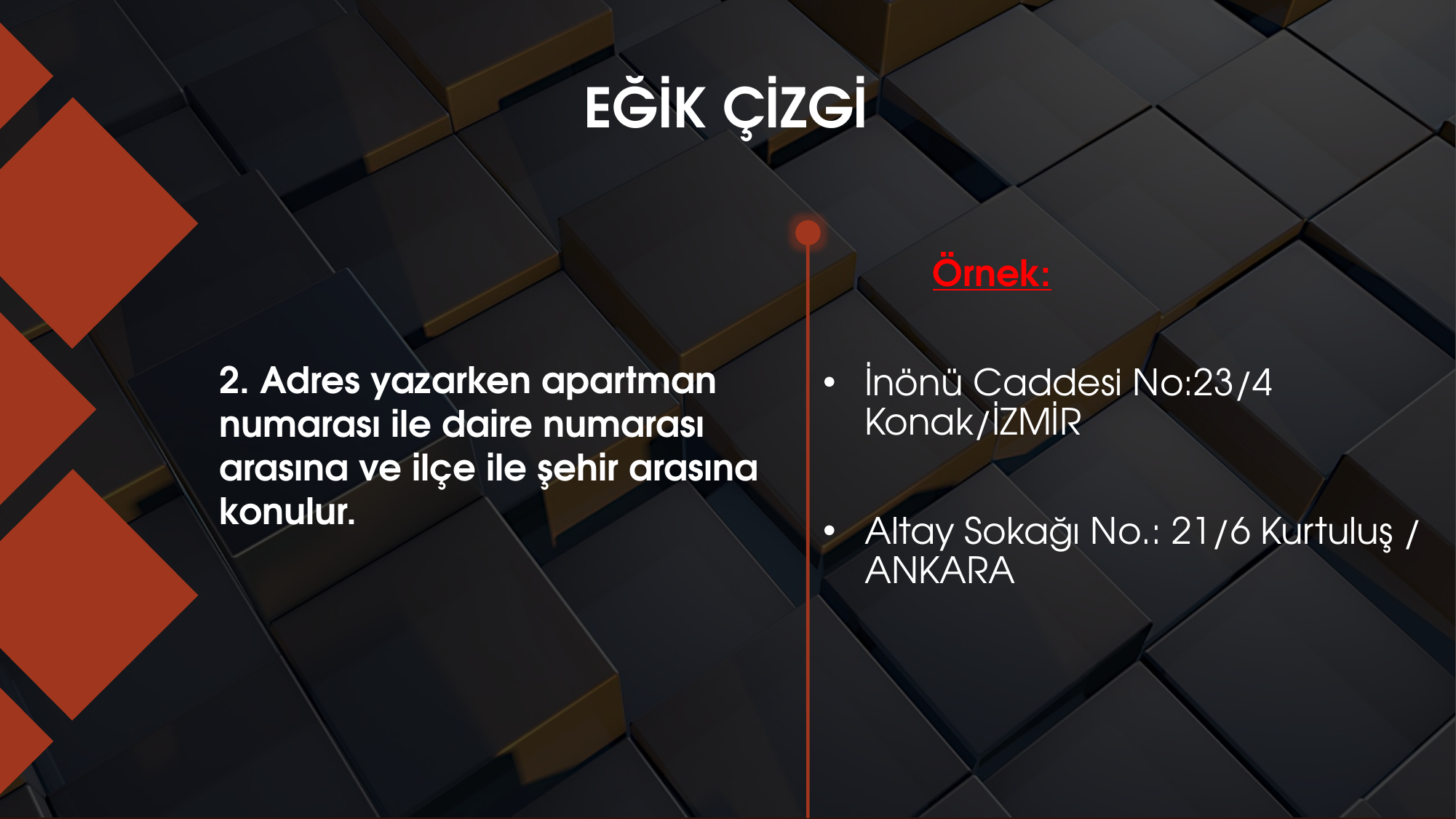

# EĞİK ÇİZGİ

	Örnek:

İnönü Caddesi No:23/4 Konak/İZMİR

Altay Sokağı No.: 21/6 Kurtuluş / ANKARA

2. Adres yazarken apartman numarası ile daire numarası arasına ve ilçe ile şehir arasına konulur.